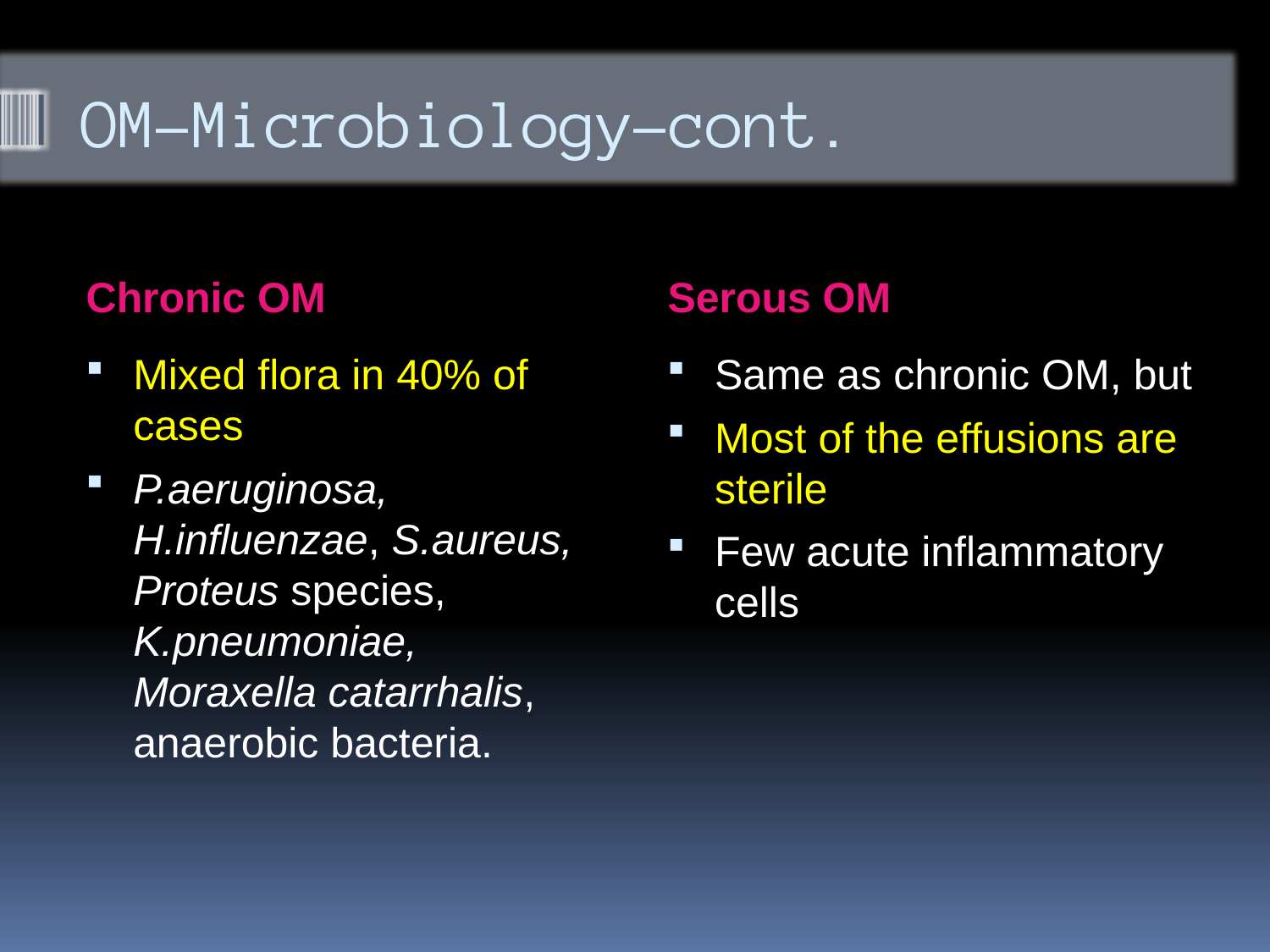

# OM-Microbiology-cont.
Chronic OM
Serous OM
Mixed flora in 40% of cases
P.aeruginosa, H.influenzae, S.aureus, Proteus species, K.pneumoniae, Moraxella catarrhalis, anaerobic bacteria.
Same as chronic OM, but
Most of the effusions are sterile
Few acute inflammatory cells